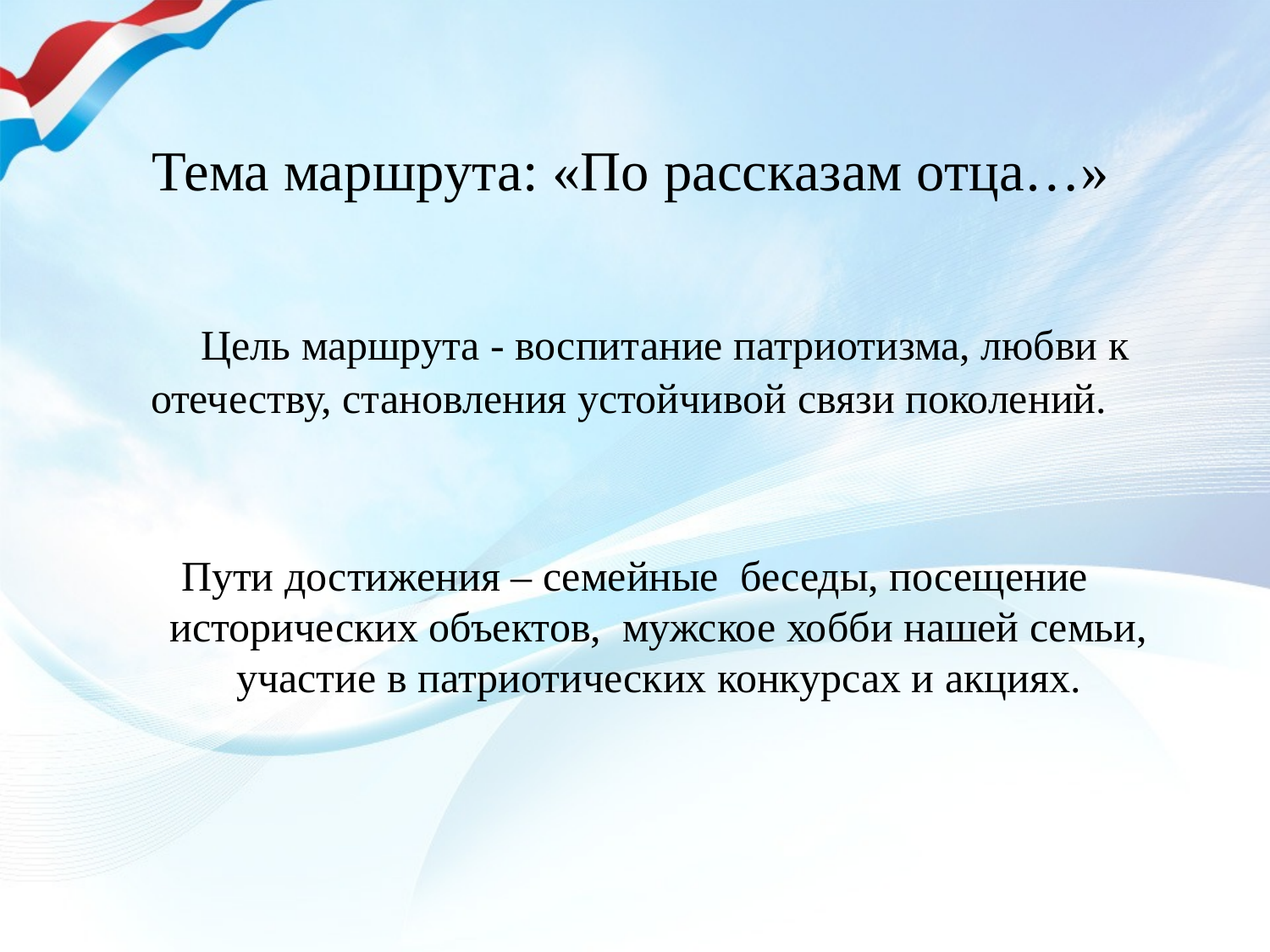

# Тема маршрута: «По рассказам отца…»
	 Цель маршрута - воспитание патриотизма, любви к отечеству, становления устойчивой связи поколений.

Пути достижения – семейные  беседы, посещение исторических объектов,  мужское хобби нашей семьи, участие в патриотических конкурсах и акциях.